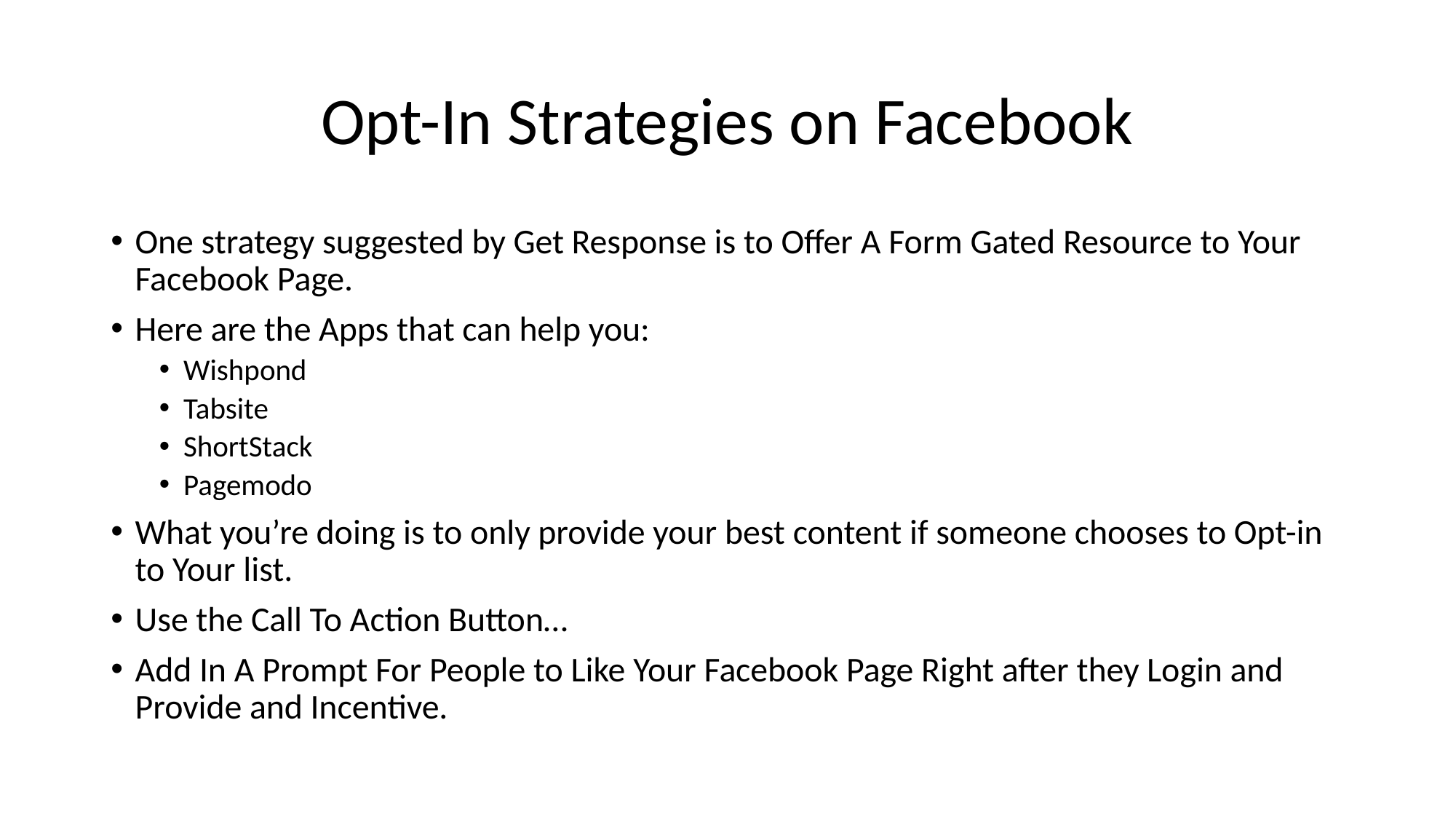

# Opt-In Strategies on Facebook
One strategy suggested by Get Response is to Offer A Form Gated Resource to Your Facebook Page.
Here are the Apps that can help you:
Wishpond
Tabsite
ShortStack
Pagemodo
What you’re doing is to only provide your best content if someone chooses to Opt-in to Your list.
Use the Call To Action Button…
Add In A Prompt For People to Like Your Facebook Page Right after they Login and Provide and Incentive.